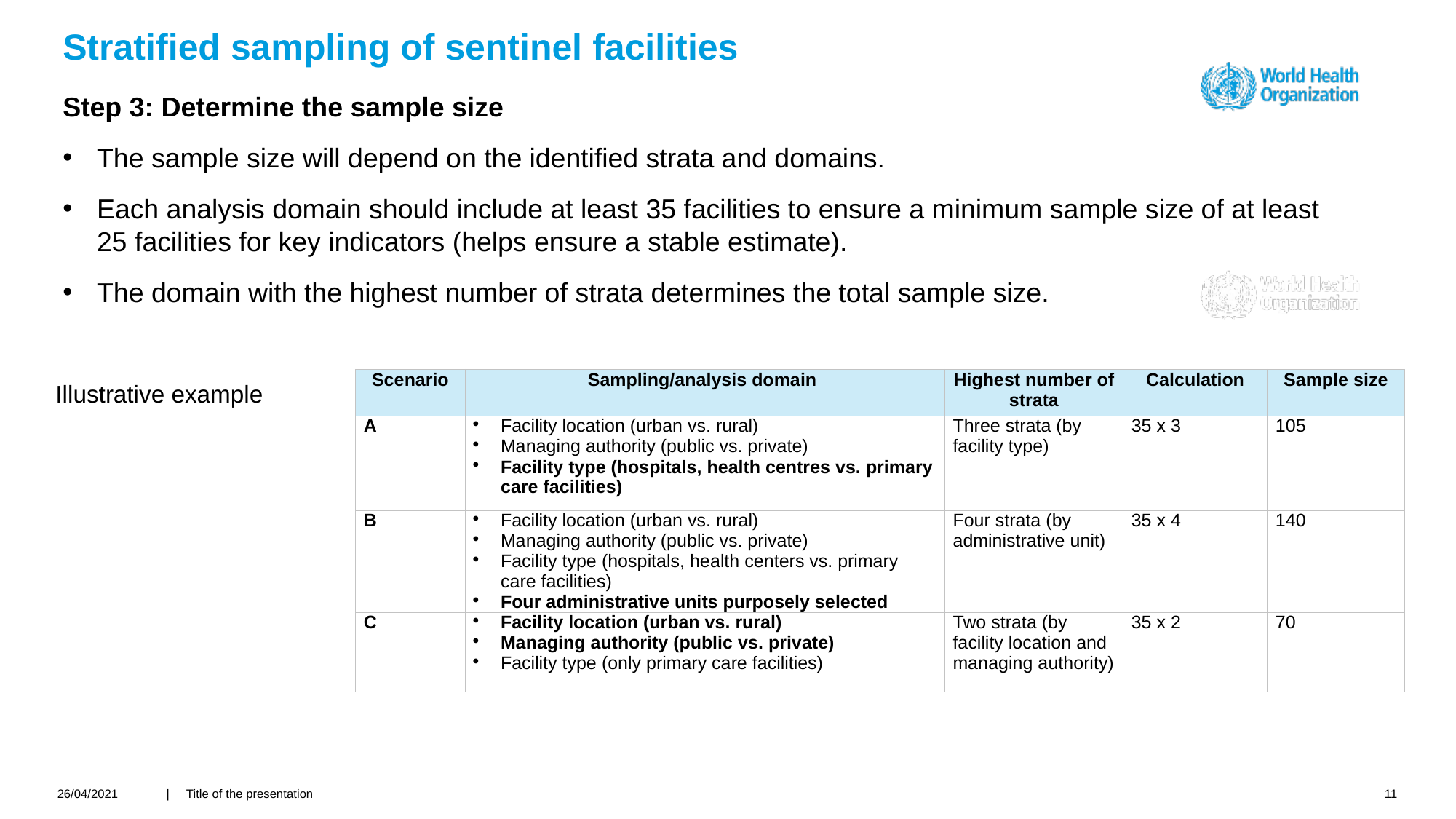

# Stratified sampling of sentinel facilities
Step 3: Determine the sample size
The sample size will depend on the identified strata and domains.
Each analysis domain should include at least 35 facilities to ensure a minimum sample size of at least 25 facilities for key indicators (helps ensure a stable estimate).
The domain with the highest number of strata determines the total sample size.

| Scenario | Sampling/analysis domain | Highest number of strata | Calculation | Sample size |
| --- | --- | --- | --- | --- |
| A | Facility location (urban vs. rural) Managing authority (public vs. private) Facility type (hospitals, health centres vs. primary care facilities) | Three strata (by facility type) | 35 x 3 | 105 |
| B | Facility location (urban vs. rural) Managing authority (public vs. private) Facility type (hospitals, health centers vs. primary care facilities) Four administrative units purposely selected | Four strata (by administrative unit) | 35 x 4 | 140 |
| C | Facility location (urban vs. rural) Managing authority (public vs. private) Facility type (only primary care facilities) | Two strata (by facility location and managing authority) | 35 x 2 | 70 |
Illustrative example

26/04/2021
|     Title of the presentation
11